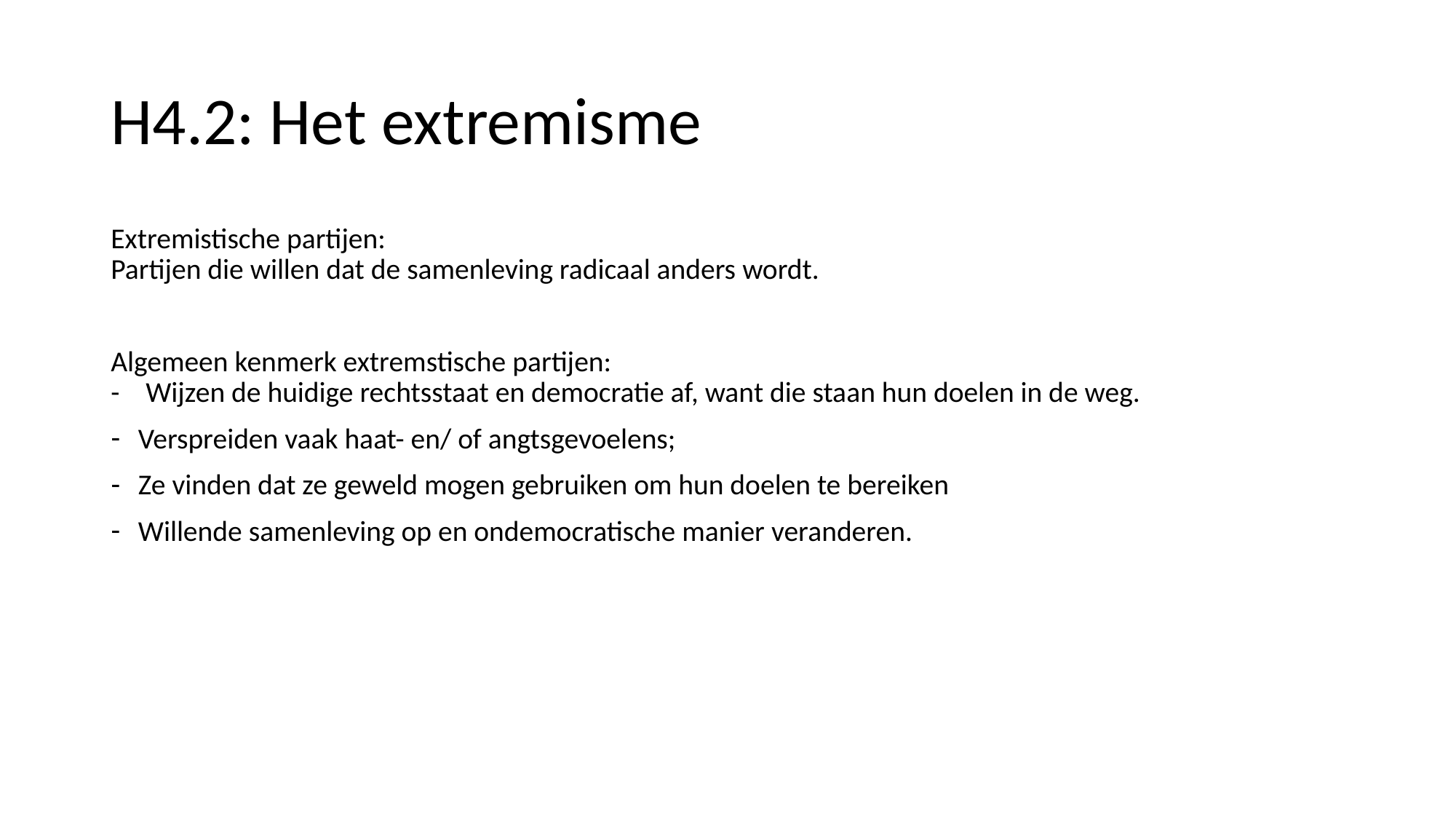

# H4.2: Het extremisme
Extremistische partijen:
Partijen die willen dat de samenleving radicaal anders wordt.

Algemeen kenmerk extremstische partijen:
-    Wijzen de huidige rechtsstaat en democratie af, want die staan hun doelen in de weg.
Verspreiden vaak haat- en/ of angtsgevoelens;
Ze vinden dat ze geweld mogen gebruiken om hun doelen te bereiken
Willende samenleving op en ondemocratische manier veranderen.